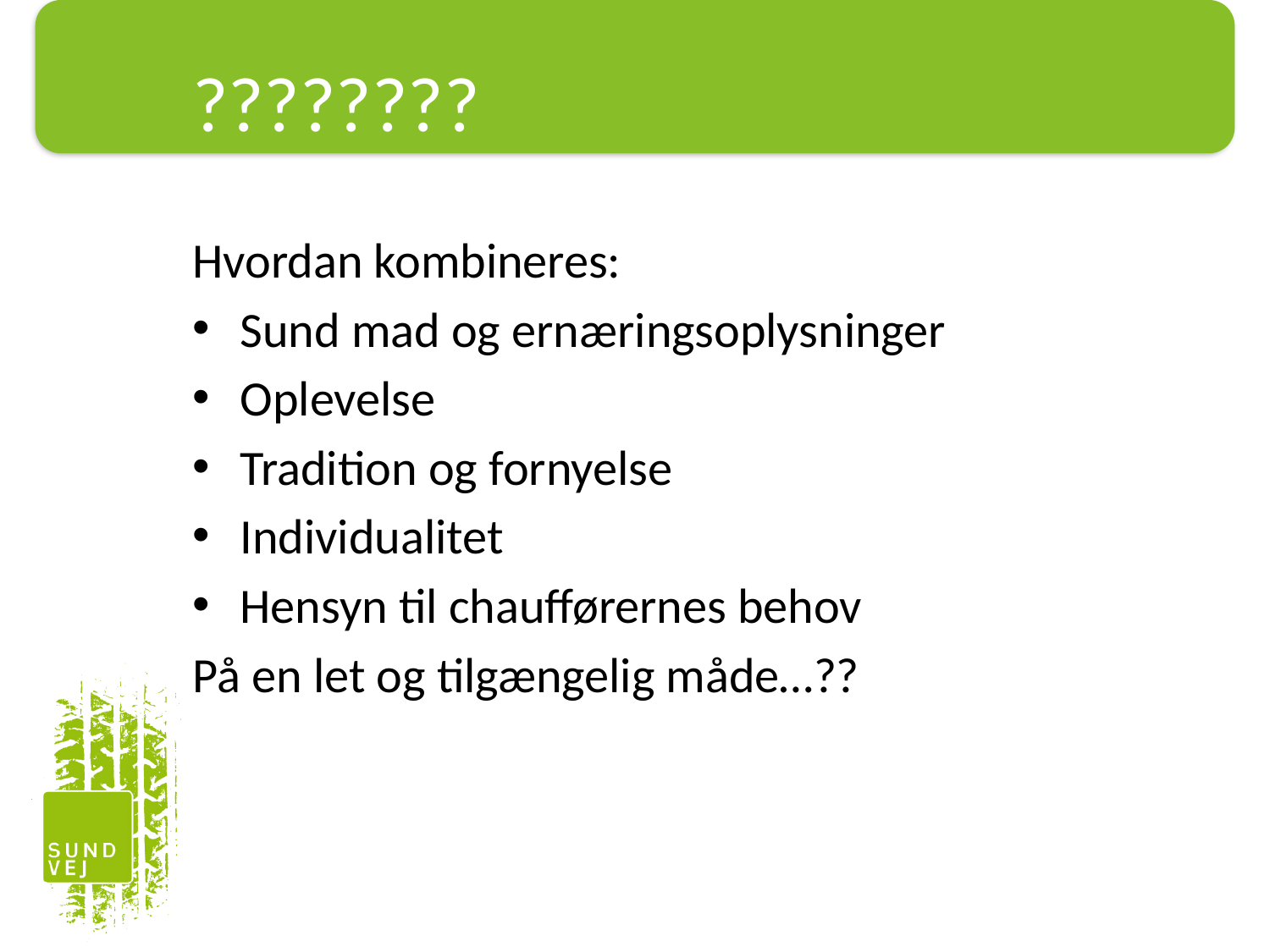

????????
Hvordan kombineres:
Sund mad og ernæringsoplysninger
Oplevelse
Tradition og fornyelse
Individualitet
Hensyn til chaufførernes behov
På en let og tilgængelig måde…??